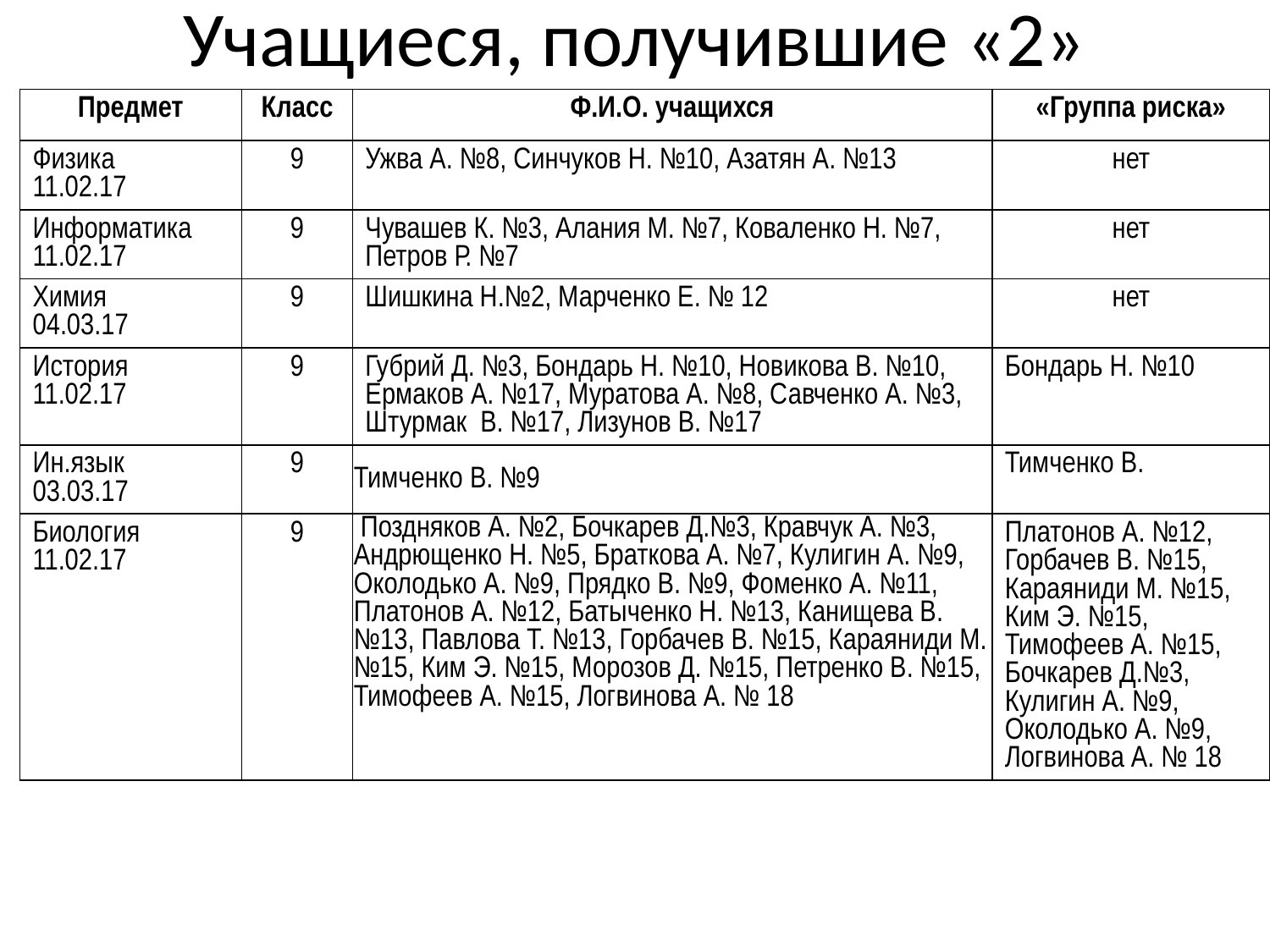

# Учащиеся, получившие «2»
| Предмет | Класс | Ф.И.О. учащихся | «Группа риска» |
| --- | --- | --- | --- |
| Физика 11.02.17 | 9 | Ужва А. №8, Синчуков Н. №10, Азатян А. №13 | нет |
| Информатика 11.02.17 | 9 | Чувашев К. №3, Алания М. №7, Коваленко Н. №7, Петров Р. №7 | нет |
| Химия 04.03.17 | 9 | Шишкина Н.№2, Марченко Е. № 12 | нет |
| История 11.02.17 | 9 | Губрий Д. №3, Бондарь Н. №10, Новикова В. №10, Ермаков А. №17, Муратова А. №8, Савченко А. №3, Штурмак В. №17, Лизунов В. №17 | Бондарь Н. №10 |
| Ин.язык 03.03.17 | 9 | Тимченко В. №9 | Тимченко В. |
| Биология 11.02.17 | 9 | Поздняков А. №2, Бочкарев Д.№3, Кравчук А. №3, Андрющенко Н. №5, Браткова А. №7, Кулигин А. №9, Околодько А. №9, Прядко В. №9, Фоменко А. №11, Платонов А. №12, Батыченко Н. №13, Канищева В. №13, Павлова Т. №13, Горбачев В. №15, Караяниди М. №15, Ким Э. №15, Морозов Д. №15, Петренко В. №15, Тимофеев А. №15, Логвинова А. № 18 | Платонов А. №12, Горбачев В. №15, Караяниди М. №15, Ким Э. №15, Тимофеев А. №15, Бочкарев Д.№3, Кулигин А. №9, Околодько А. №9, Логвинова А. № 18 |